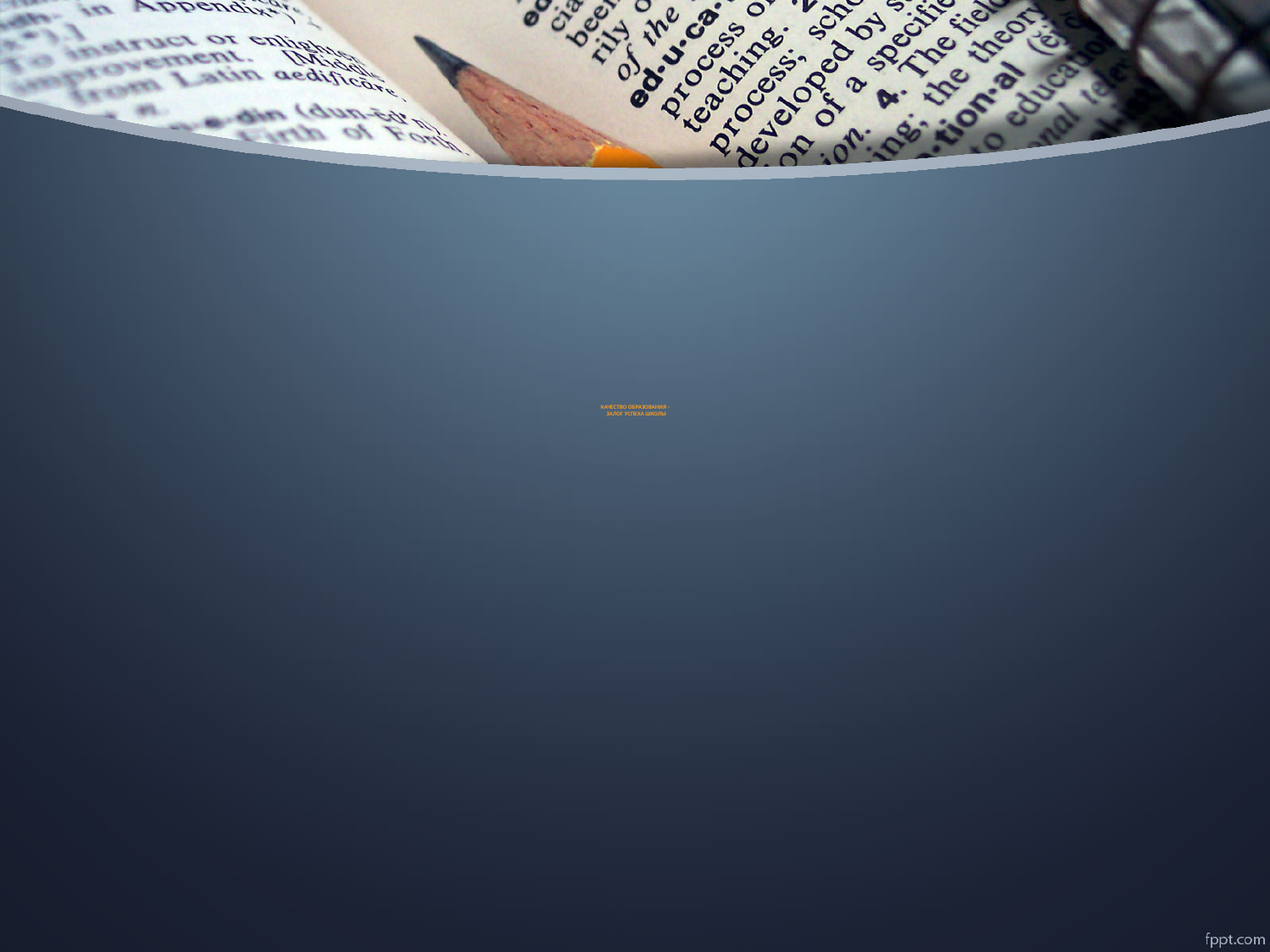

# КАЧЕСТВО ОБРАЗОВАНИЯ – ЗАЛОГ УСПЕХА ШКОЛЫ